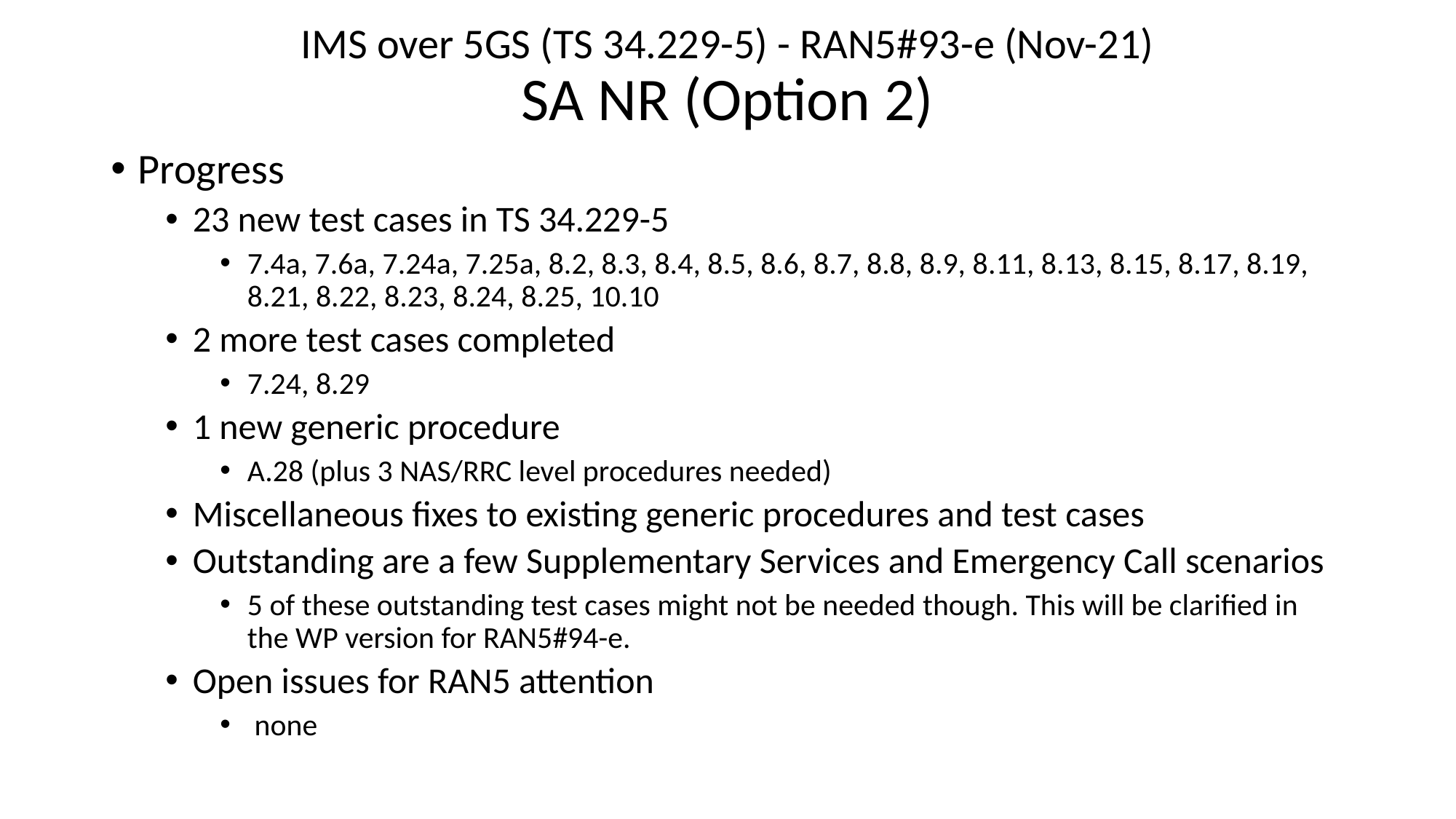

# IMS over 5GS (TS 34.229-5) - RAN5#93-e (Nov-21) SA NR (Option 2)
Progress
23 new test cases in TS 34.229-5
7.4a, 7.6a, 7.24a, 7.25a, 8.2, 8.3, 8.4, 8.5, 8.6, 8.7, 8.8, 8.9, 8.11, 8.13, 8.15, 8.17, 8.19, 8.21, 8.22, 8.23, 8.24, 8.25, 10.10
2 more test cases completed
7.24, 8.29
1 new generic procedure
A.28 (plus 3 NAS/RRC level procedures needed)
Miscellaneous fixes to existing generic procedures and test cases
Outstanding are a few Supplementary Services and Emergency Call scenarios
5 of these outstanding test cases might not be needed though. This will be clarified in the WP version for RAN5#94-e.
Open issues for RAN5 attention
 none